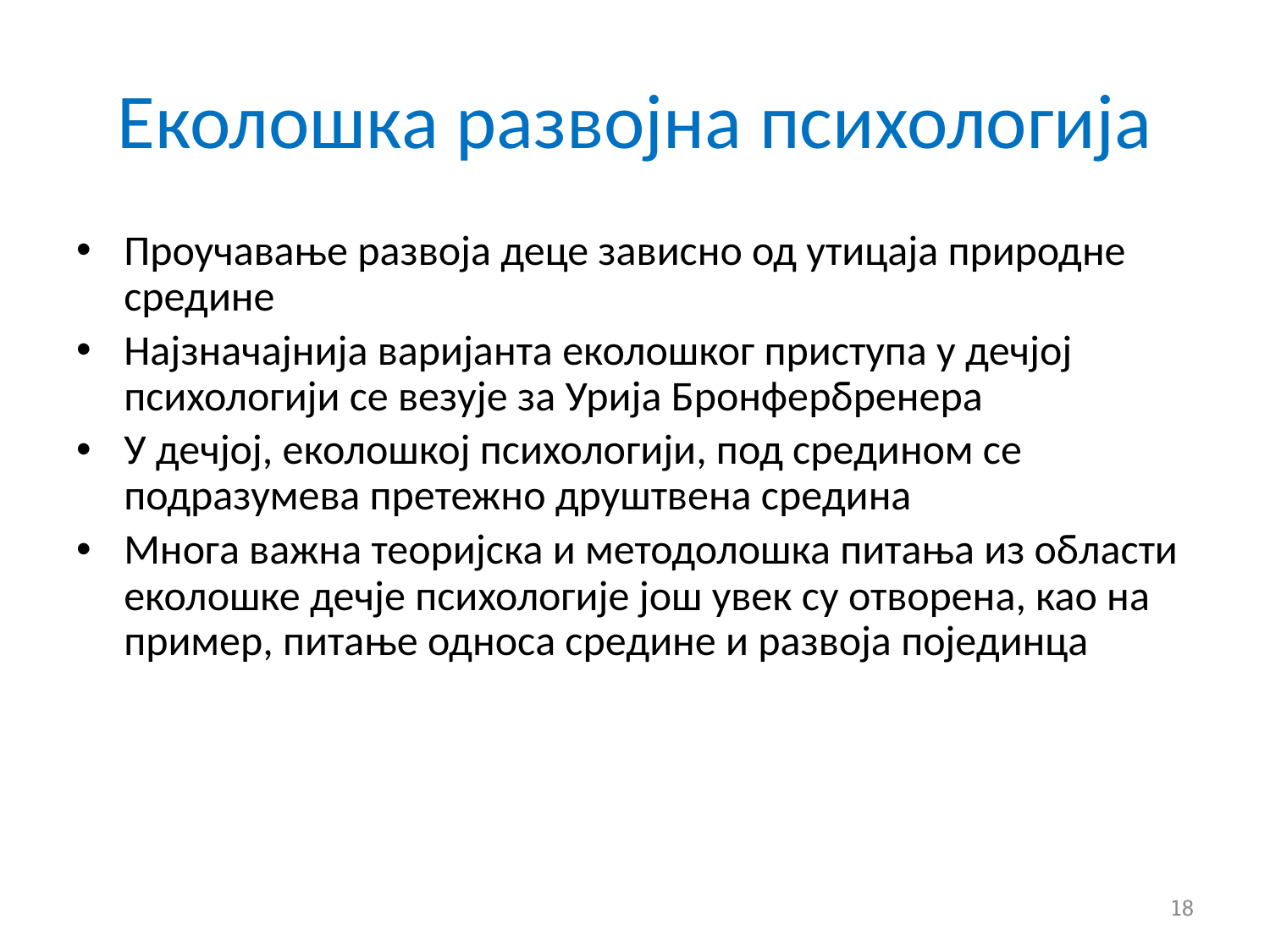

# Еколошка развојна психологија
Проучавање развоја деце зависно од утицаја природне средине
Најзначајнија варијанта еколошког приступа у дечјој психологији се везује за Урија Бронфербренера
У дечјој, еколошкој психологији, под средином се подразумева претежно друштвена средина
Многа важна теоријска и методолошка питања из области еколошке дечје психологије још увек су отворена, као на пример, питање односа средине и развоја појединца
18